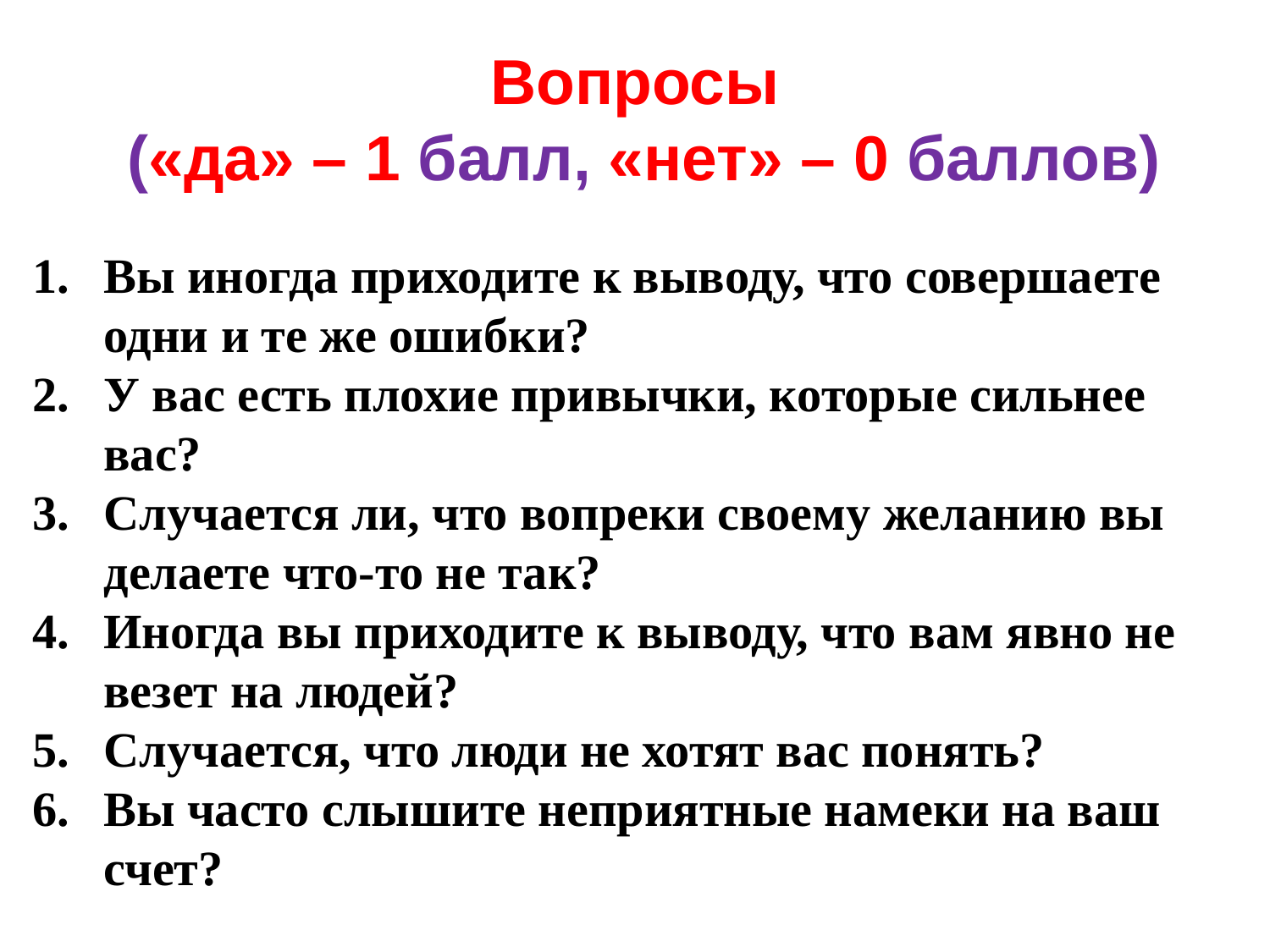

# Вопросы («да» – 1 балл, «нет» – 0 баллов)
Вы иногда приходите к выводу, что совершаете одни и те же ошибки?
У вас есть плохие привычки, которые сильнее вас?
Случается ли, что вопреки своему желанию вы делаете что-то не так?
Иногда вы приходите к выводу, что вам явно не везет на людей?
Случается, что люди не хотят вас понять?
Вы часто слышите неприятные намеки на ваш счет?